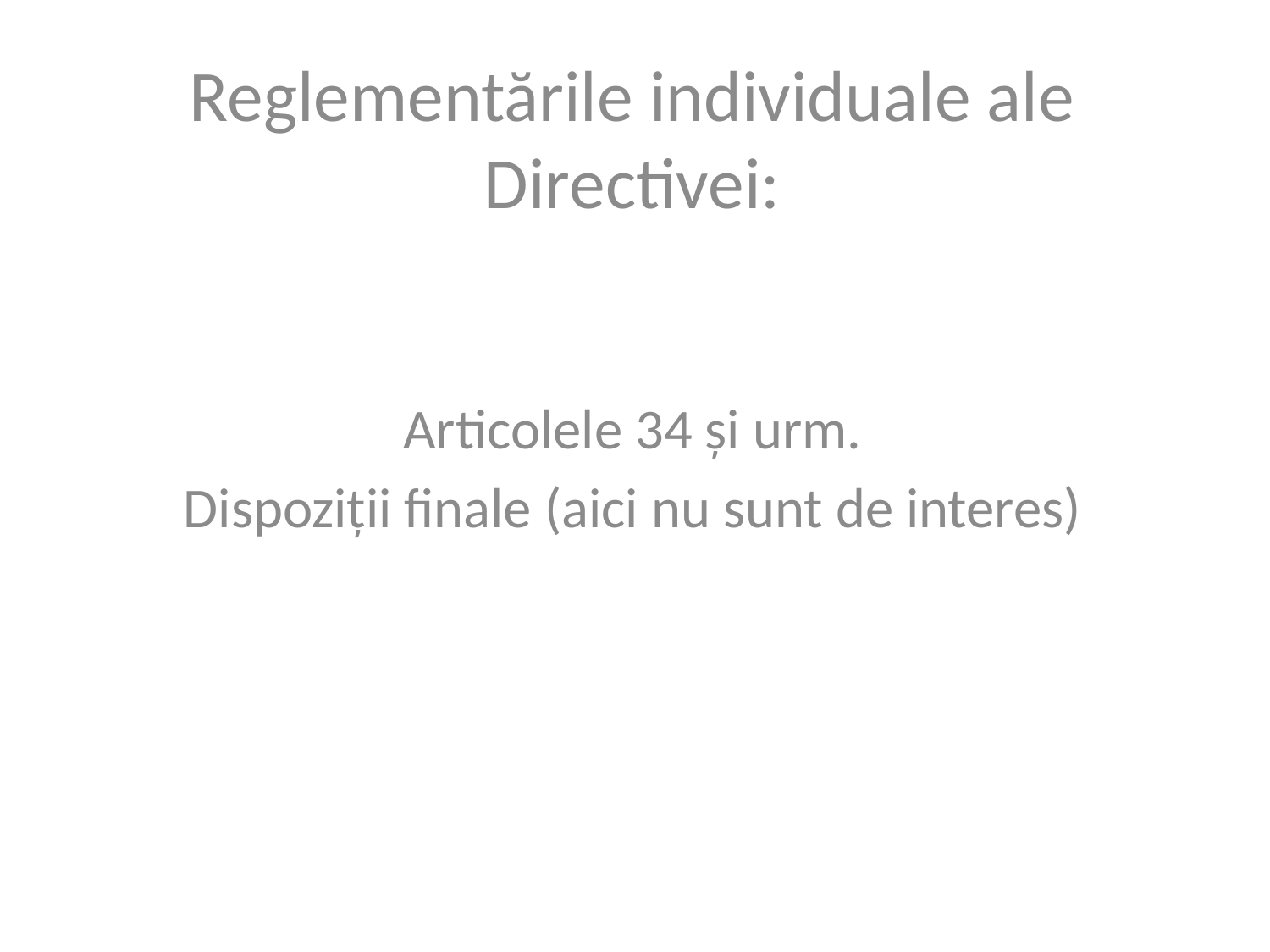

Reglementările individuale ale Directivei:

Articolele 34 și urm.
Dispoziții finale (aici nu sunt de interes)